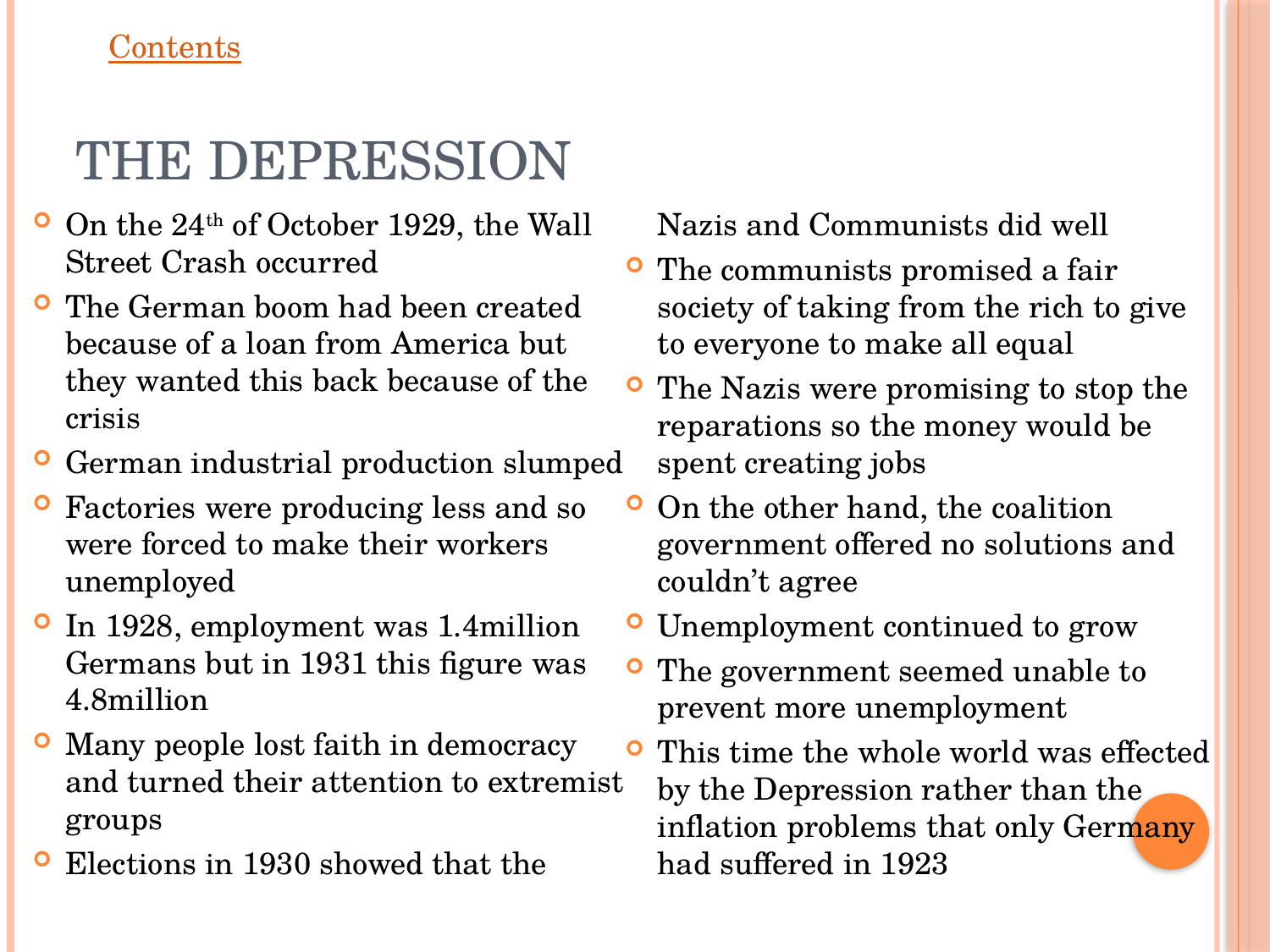

# The Depression
On the 24th of October 1929, the Wall Street Crash occurred
The German boom had been created because of a loan from America but they wanted this back because of the crisis
German industrial production slumped
Factories were producing less and so were forced to make their workers unemployed
In 1928, employment was 1.4million Germans but in 1931 this figure was 4.8million
Many people lost faith in democracy and turned their attention to extremist groups
Elections in 1930 showed that the Nazis and Communists did well
The communists promised a fair society of taking from the rich to give to everyone to make all equal
The Nazis were promising to stop the reparations so the money would be spent creating jobs
On the other hand, the coalition government offered no solutions and couldn’t agree
Unemployment continued to grow
The government seemed unable to prevent more unemployment
This time the whole world was effected by the Depression rather than the inflation problems that only Germany had suffered in 1923